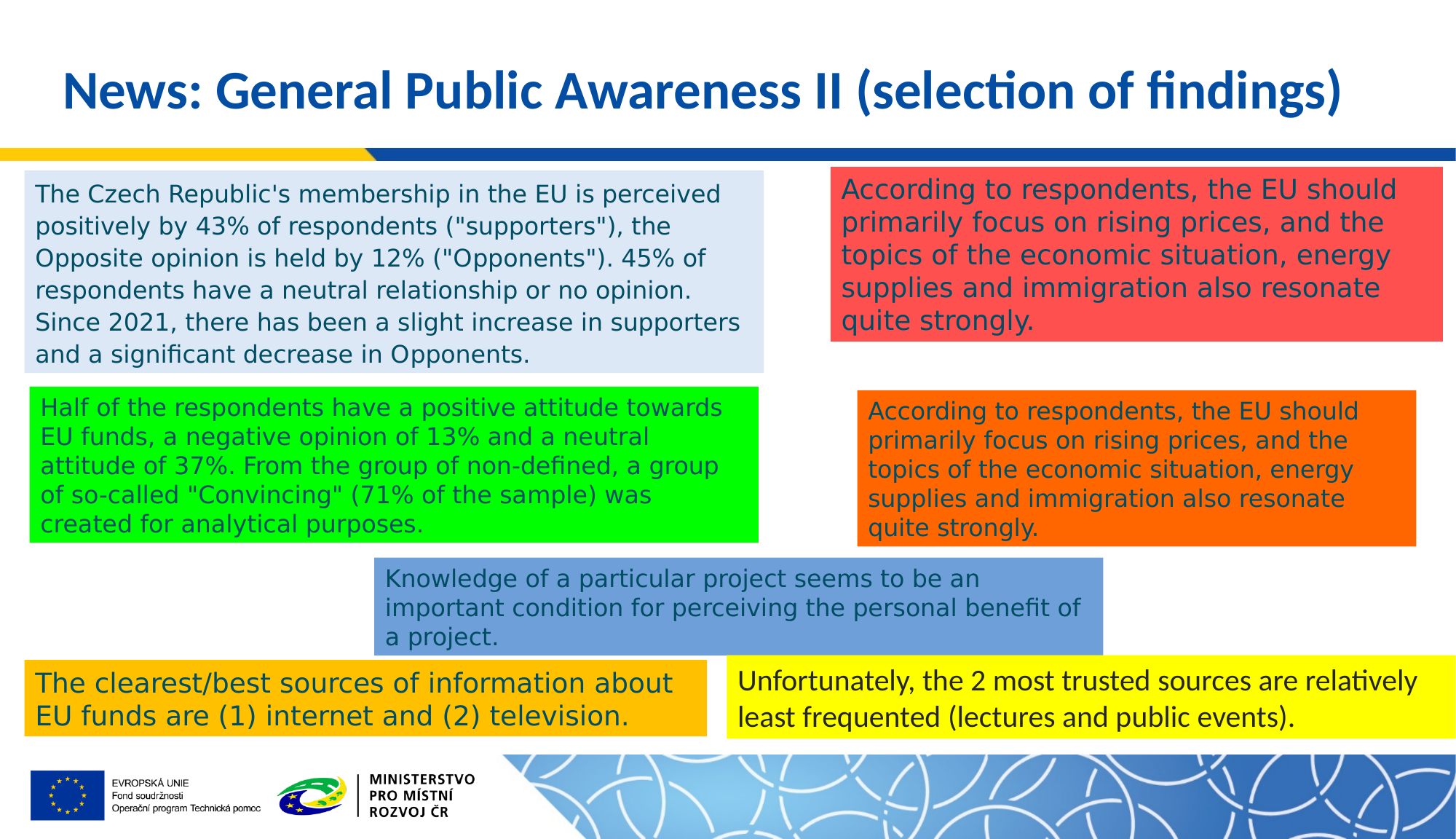

# News: General Public Awareness II (selection of findings)

According to respondents, the EU should primarily focus on rising prices, and the topics of the economic situation, energy supplies and immigration also resonate quite strongly.
The Czech Republic's membership in the EU is perceived positively by 43% of respondents ("supporters"), the Opposite opinion is held by 12% ("Opponents"). 45% of respondents have a neutral relationship or no opinion. Since 2021, there has been a slight increase in supporters and a significant decrease in Opponents.
Half of the respondents have a positive attitude towards EU funds, a negative opinion of 13% and a neutral attitude of 37%. From the group of non-defined, a group of so-called "Convincing" (71% of the sample) was created for analytical purposes.
According to respondents, the EU should primarily focus on rising prices, and the topics of the economic situation, energy supplies and immigration also resonate quite strongly.
Knowledge of a particular project seems to be an important condition for perceiving the personal benefit of a project.
Unfortunately, the 2 most trusted sources are relatively least frequented (lectures and public events).
The clearest/best sources of information about EU funds are (1) internet and (2) television.